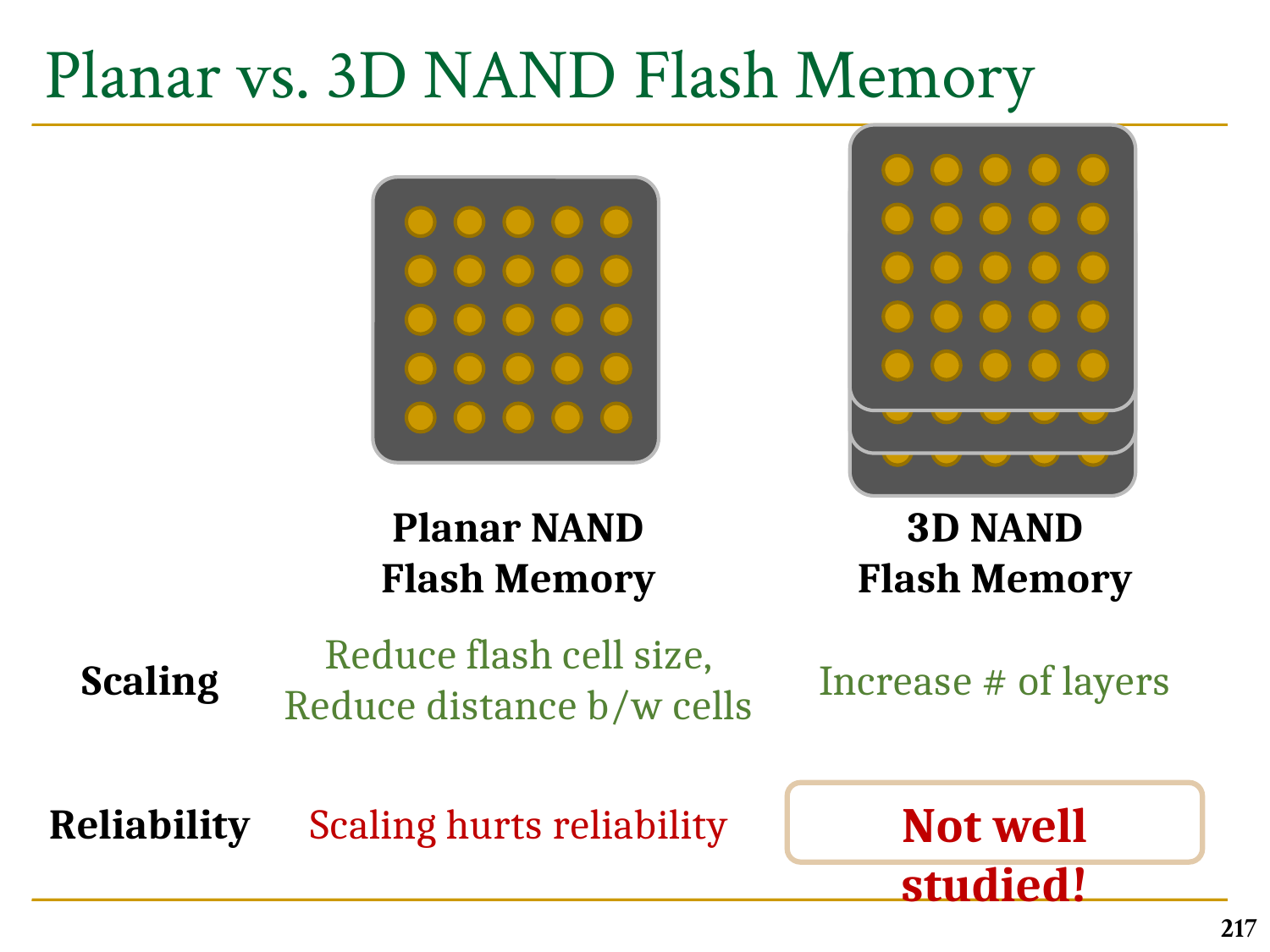

# Planar vs. 3D NAND Flash Memory

3D NAND Flash Memory

Planar NAND Flash Memory
Reduce flash cell size,
Reduce distance b/w cells
Scaling
Increase # of layers
Not well studied!
Reliability
Scaling hurts reliability
217